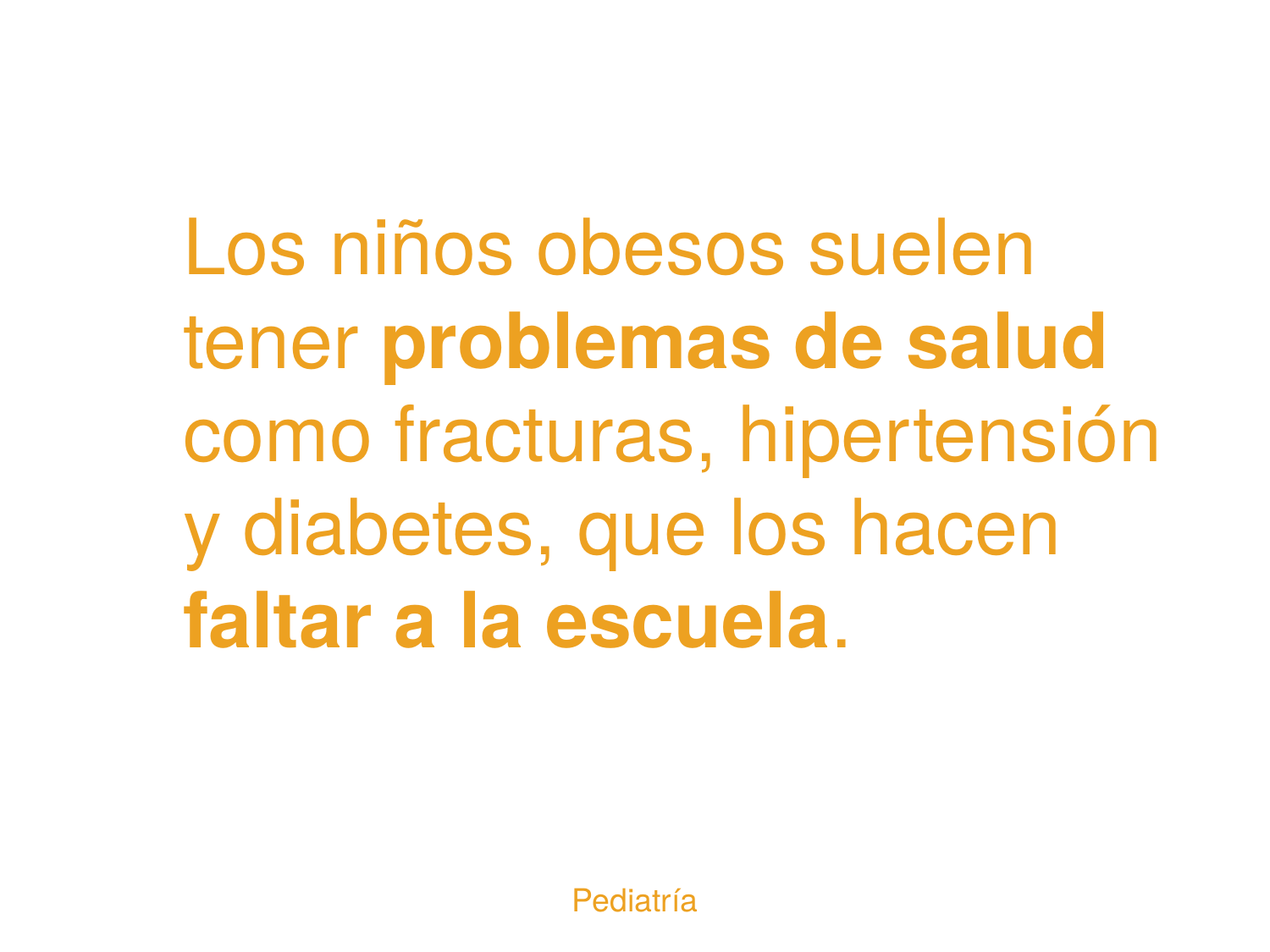

Los niños obesos suelen
tener problemas de salud como fracturas, hipertensión
y diabetes, que los hacen faltar a la escuela.
Pediatría